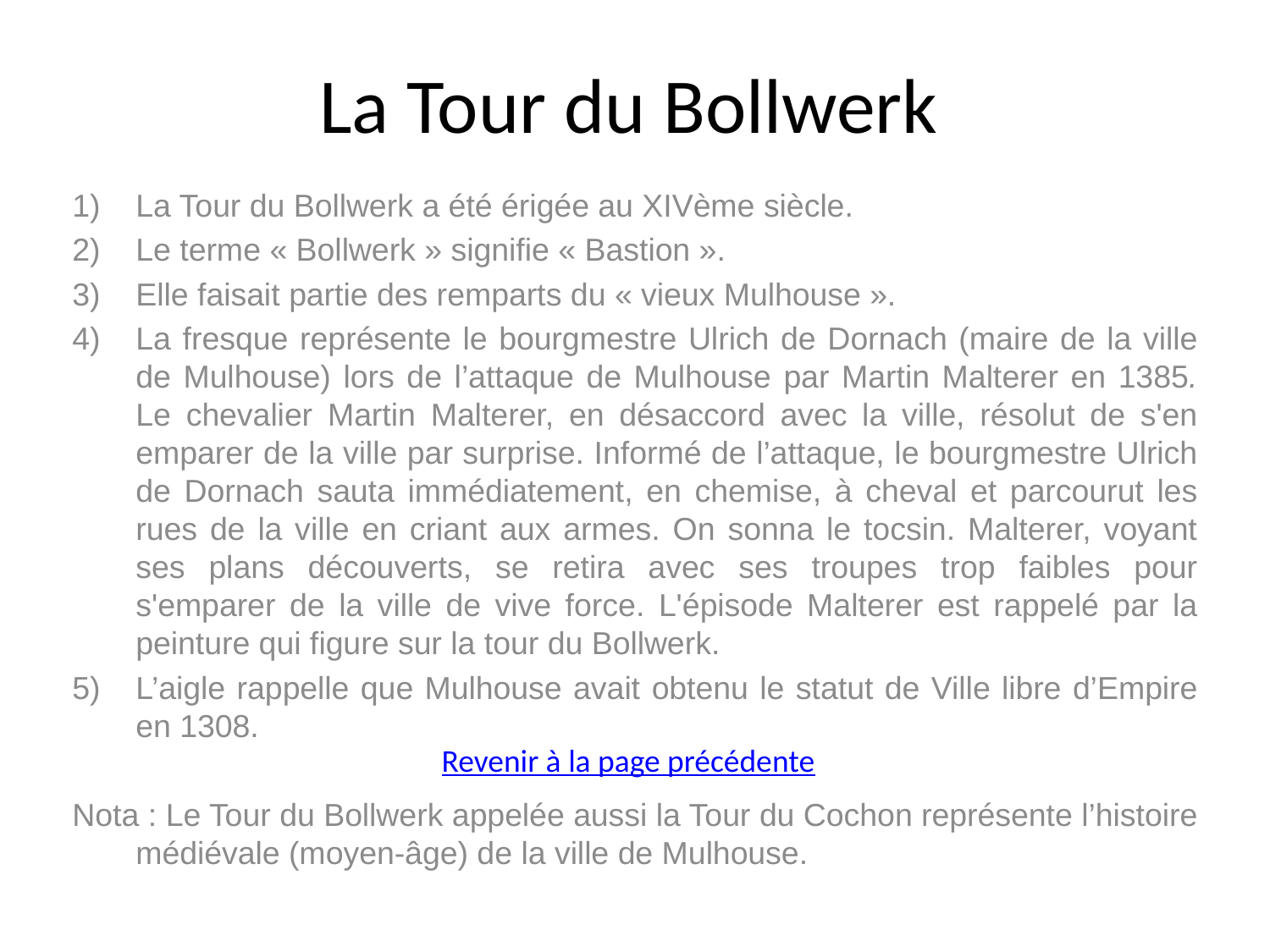

# La Tour du Bollwerk
La Tour du Bollwerk a été érigée au XIVème siècle.
Le terme « Bollwerk » signifie « Bastion ».
Elle faisait partie des remparts du « vieux Mulhouse ».
La fresque représente le bourgmestre Ulrich de Dornach (maire de la ville de Mulhouse) lors de l’attaque de Mulhouse par Martin Malterer en 1385. Le chevalier Martin Malterer, en désaccord avec la ville, résolut de s'en emparer de la ville par surprise. Informé de l’attaque, le bourgmestre Ulrich de Dornach sauta immédiatement, en chemise, à cheval et parcourut les rues de la ville en criant aux armes. On sonna le tocsin. Malterer, voyant ses plans découverts, se retira avec ses troupes trop faibles pour s'emparer de la ville de vive force. L'épisode Malterer est rappelé par la peinture qui figure sur la tour du Bollwerk.
L’aigle rappelle que Mulhouse avait obtenu le statut de Ville libre d’Empire en 1308.

Nota : Le Tour du Bollwerk appelée aussi la Tour du Cochon représente l’histoire médiévale (moyen-âge) de la ville de Mulhouse.
Revenir à la page précédente